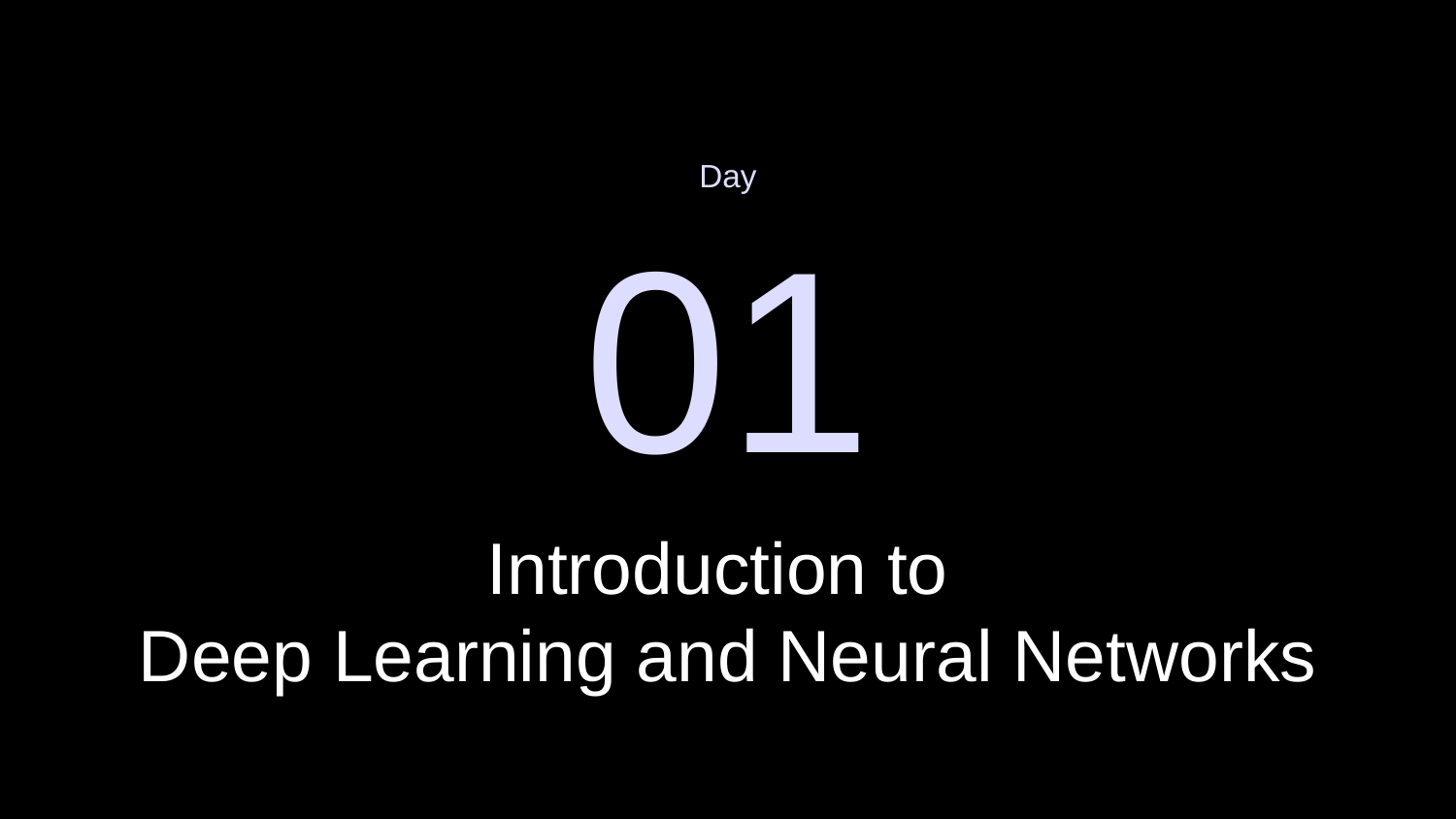

Day
01
# Introduction to Deep Learning and Neural Networks